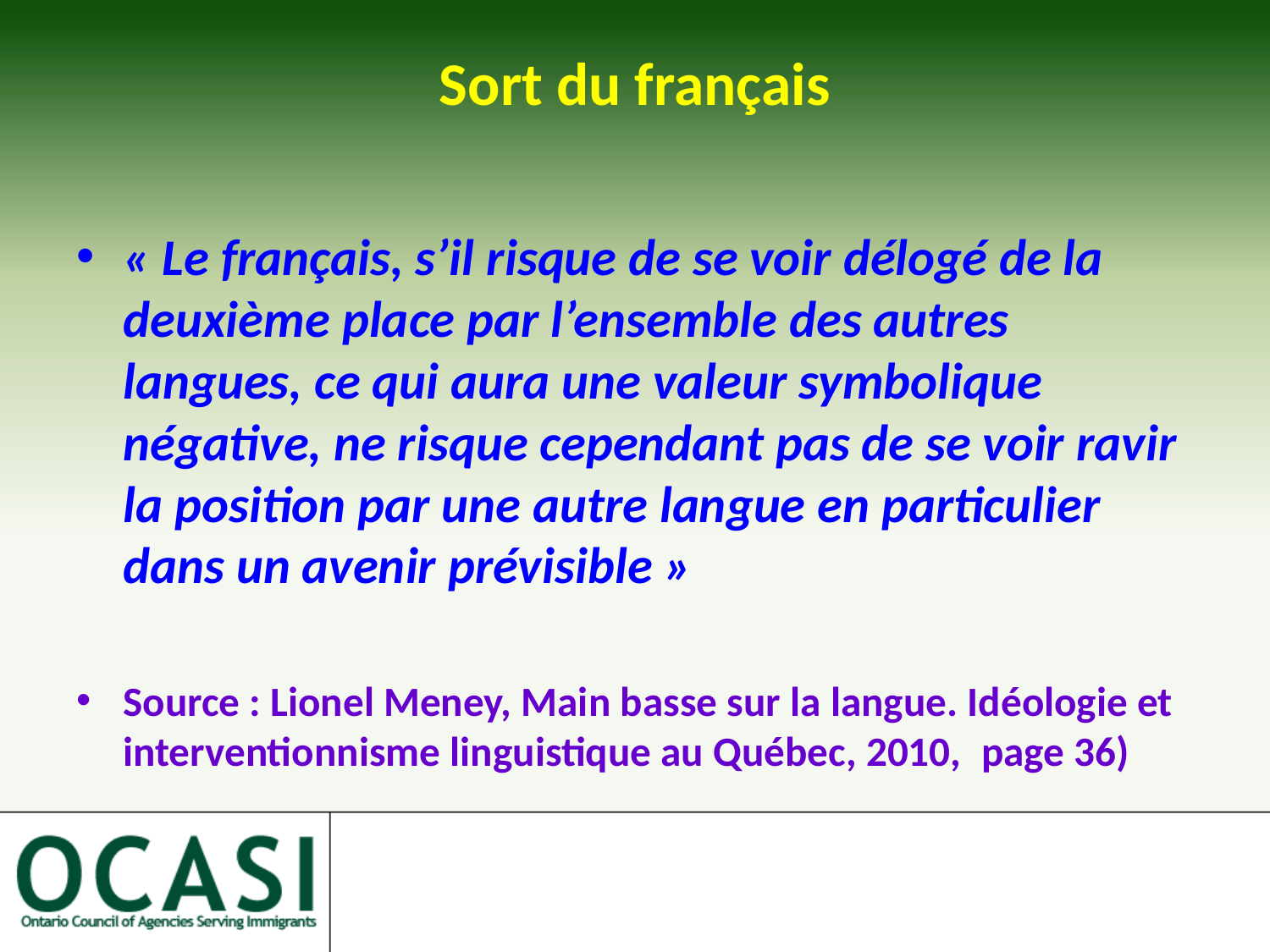

# Sort du français

« Le français, s’il risque de se voir délogé de la deuxième place par l’ensemble des autres langues, ce qui aura une valeur symbolique négative, ne risque cependant pas de se voir ravir la position par une autre langue en particulier dans un avenir prévisible »

Source : Lionel Meney, Main basse sur la langue. Idéologie et interventionnisme linguistique au Québec, 2010,  page 36)